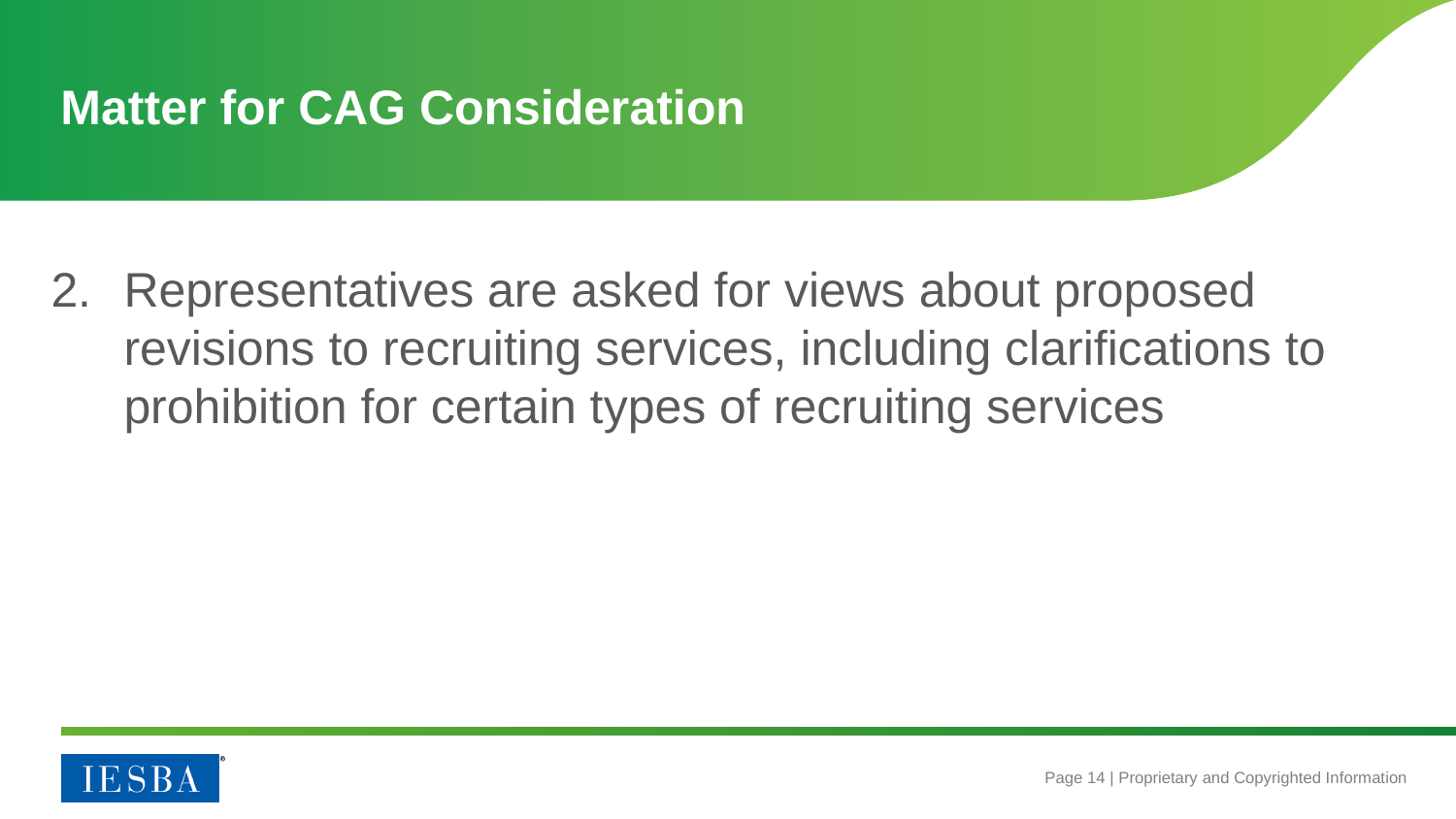

# Matter for CAG Consideration
Representatives are asked for views about proposed revisions to recruiting services, including clarifications to prohibition for certain types of recruiting services